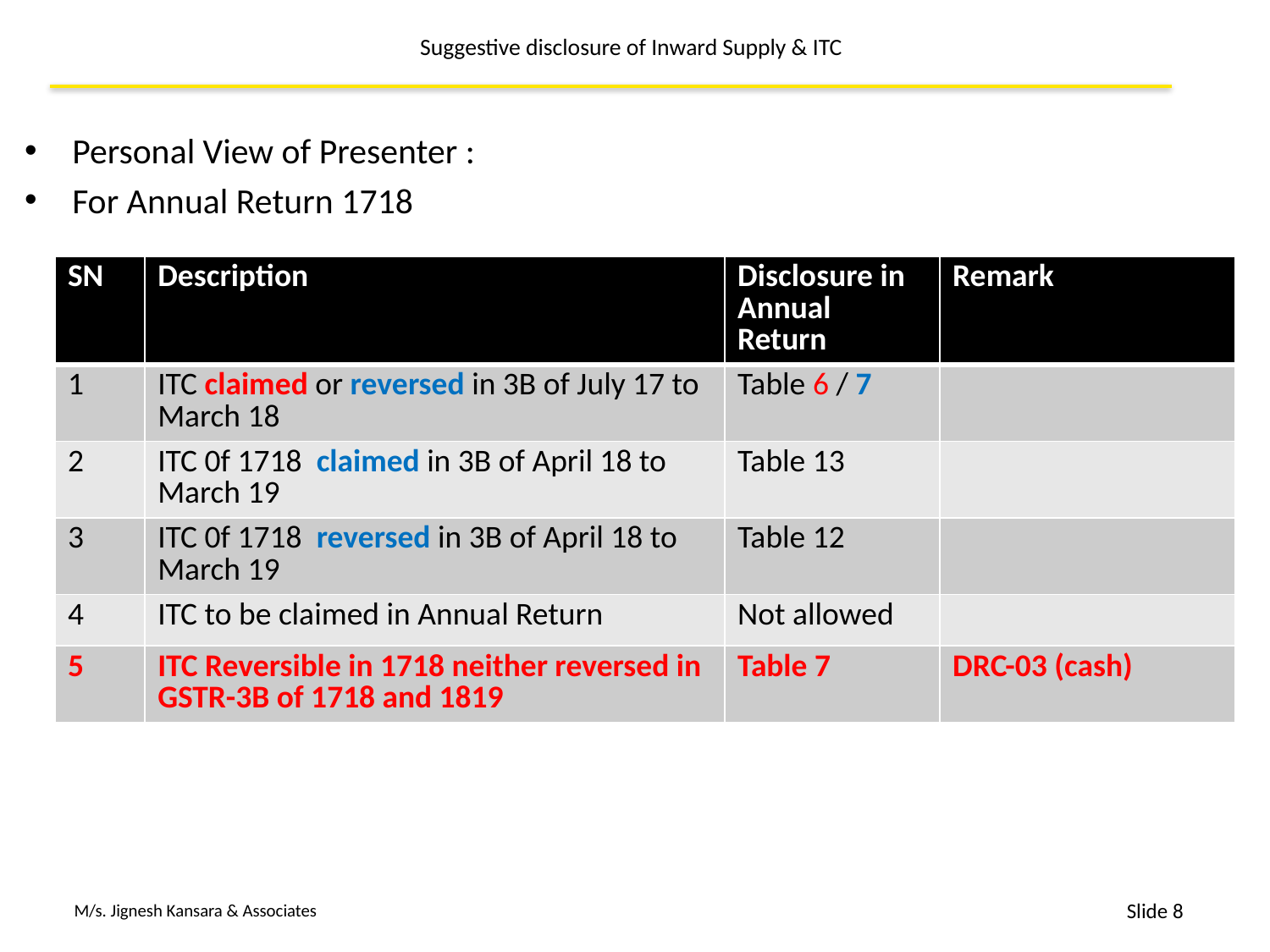

# Suggestive disclosure of Inward Supply & ITC
Personal View of Presenter :
For Annual Return 1718

| SN | Description | Disclosure in Annual Return | Remark |
| --- | --- | --- | --- |
| 1 | ITC claimed or reversed in 3B of July 17 to March 18 | Table 6 / 7 |  |
| 2 | ITC 0f 1718 claimed in 3B of April 18 to March 19 | Table 13 |  |
| 3 | ITC 0f 1718 reversed in 3B of April 18 to March 19 | Table 12 |  |
| 4 | ITC to be claimed in Annual Return | Not allowed |  |
| 5 | ITC Reversible in 1718 neither reversed in GSTR-3B of 1718 and 1819 | Table 7 | DRC-03 (cash) |
8